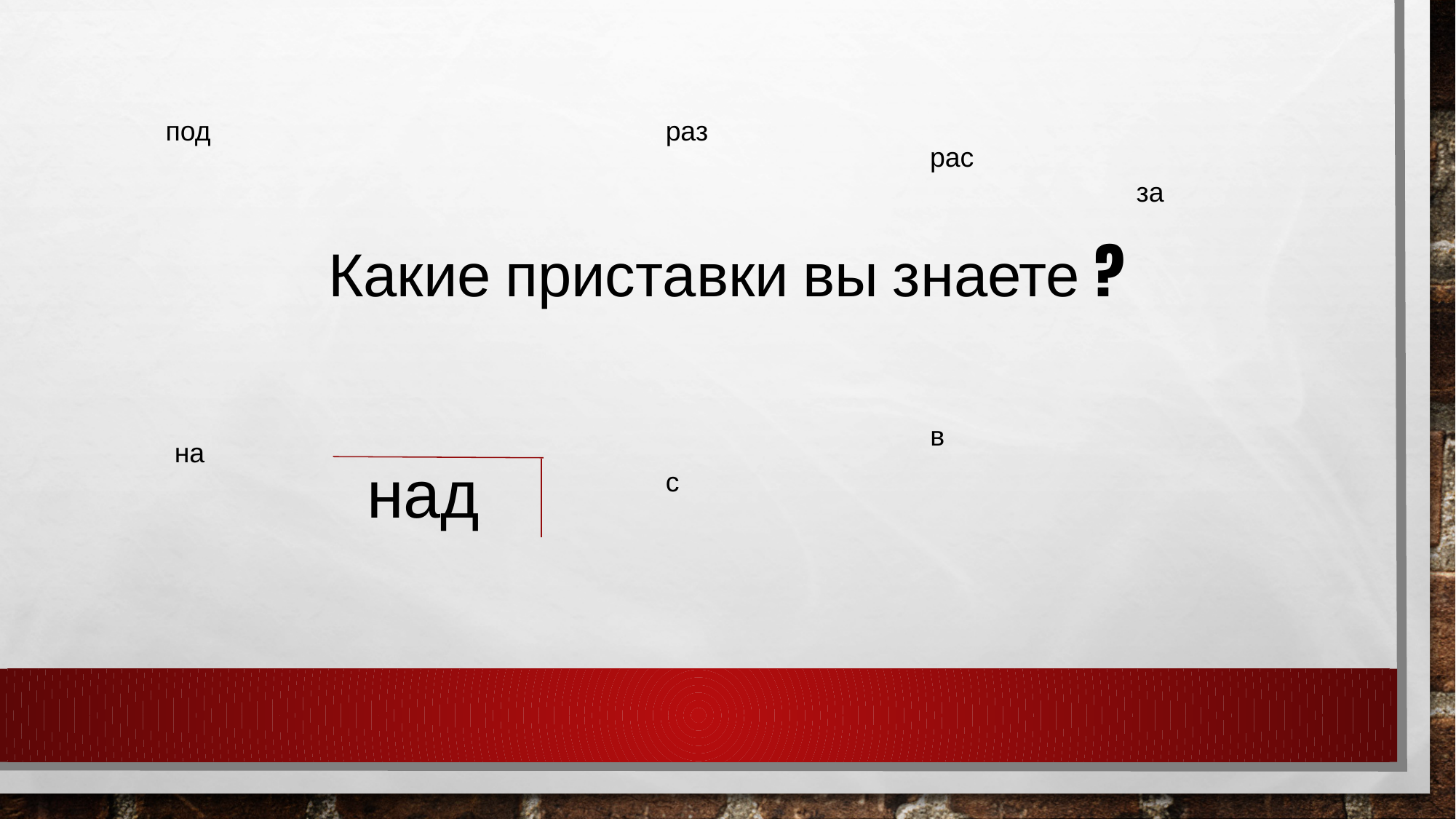

под
раз
рас
за
 Какие приставки вы знаете ?
в
на
над
с